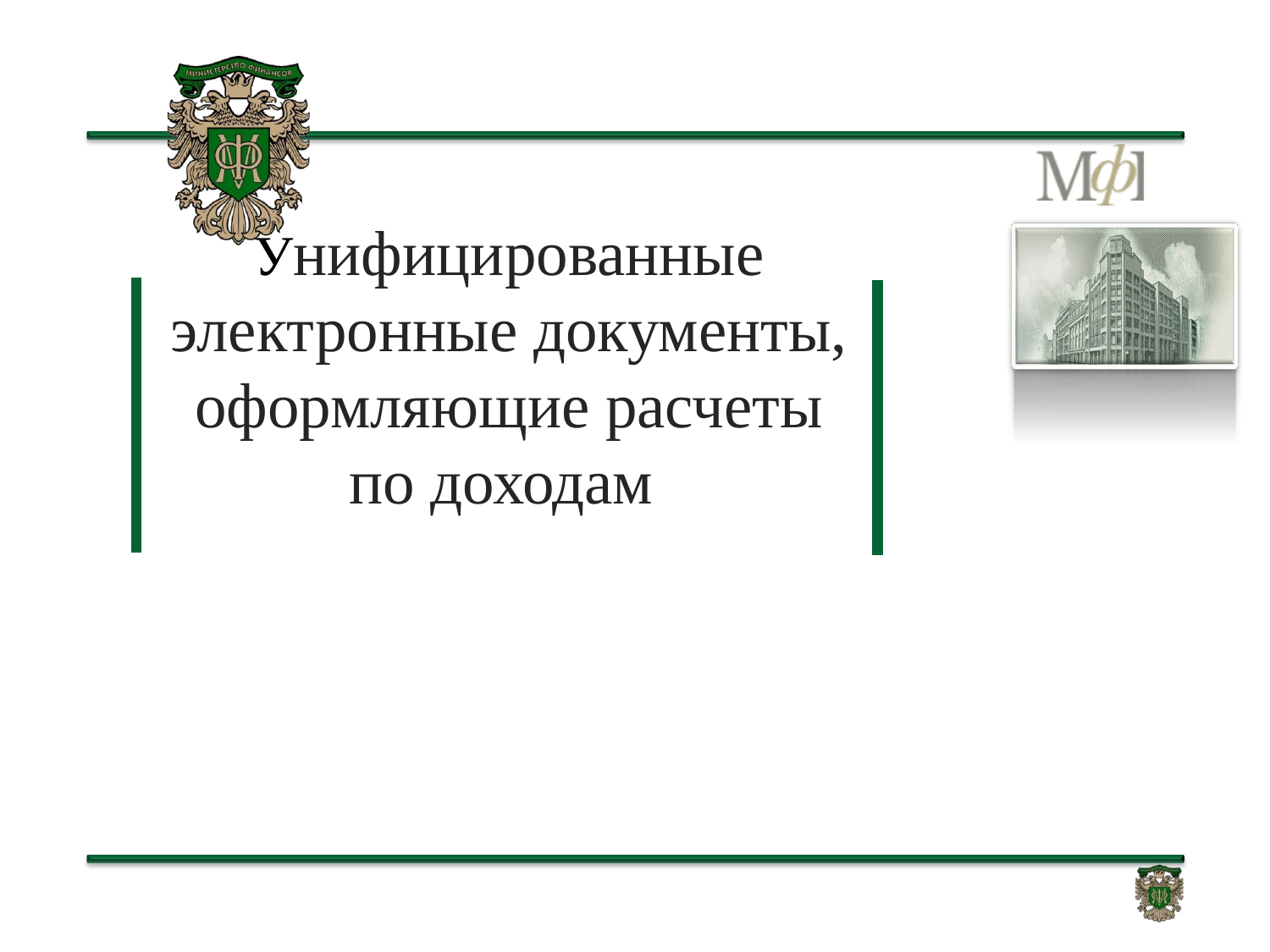

# Унифицированные электронные документы, оформляющие расчеты по доходам